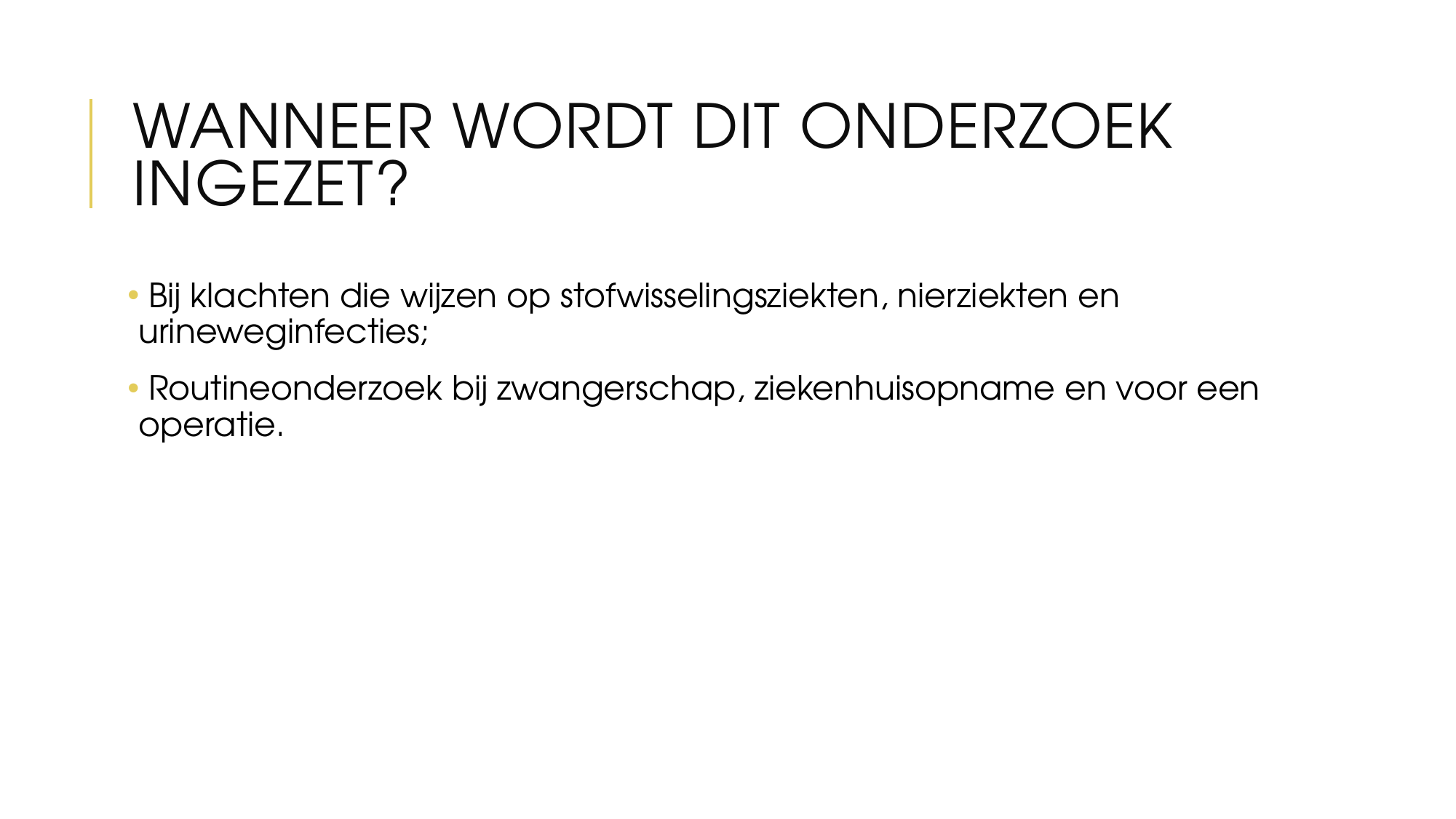

# Wanneer wordt dit onderzoek ingezet?
 Bij klachten die wijzen op stofwisselingsziekten, nierziekten en urineweginfecties;
 Routineonderzoek bij zwangerschap, ziekenhuisopname en voor een operatie.